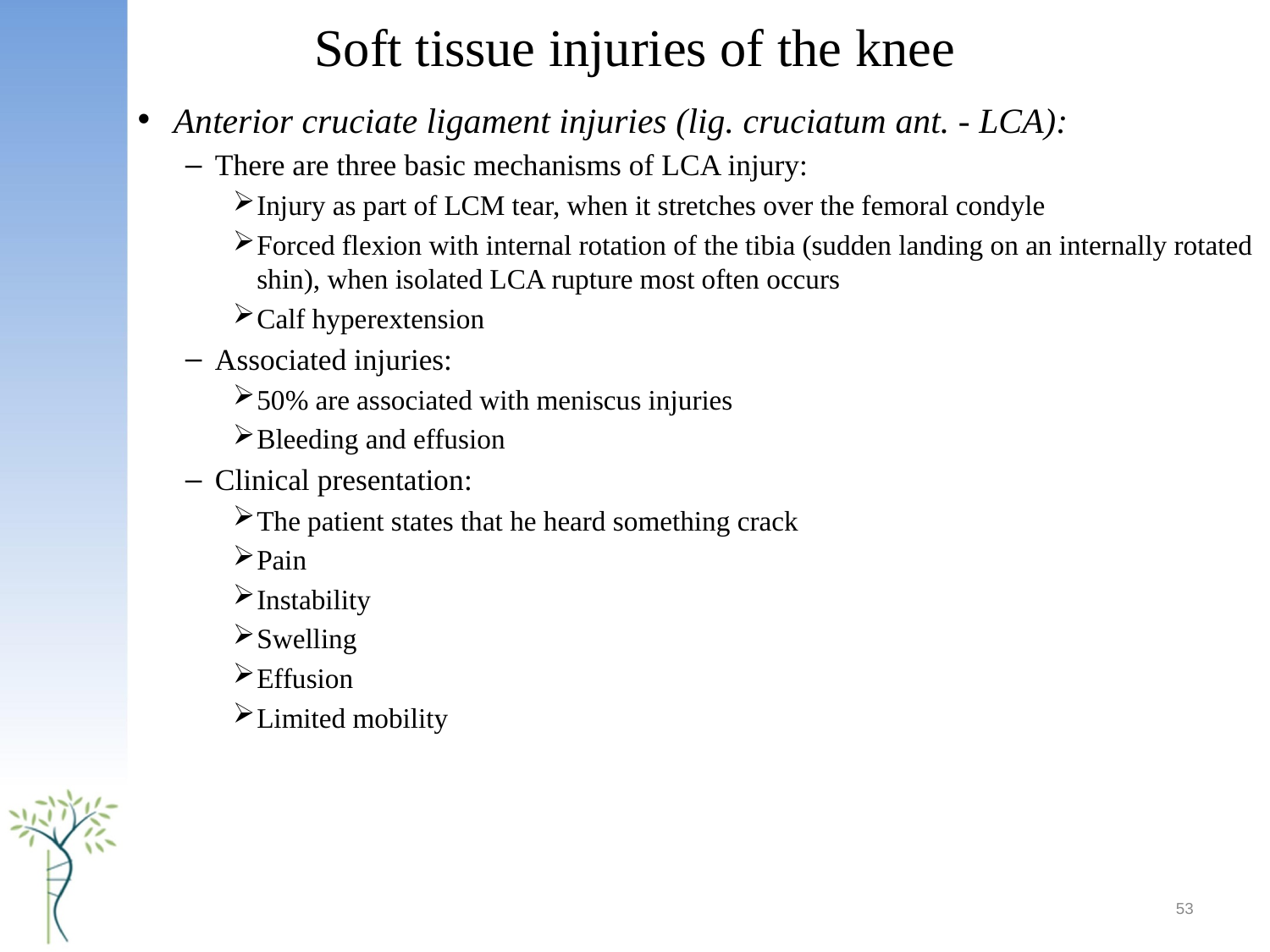

# Soft tissue injuries of the knee
Anterior cruciate ligament injuries (lig. cruciatum ant. - LCA):
There are three basic mechanisms of LCA injury:
Injury as part of LCM tear, when it stretches over the femoral condyle
Forced flexion with internal rotation of the tibia (sudden landing on an internally rotated shin), when isolated LCA rupture most often occurs
Calf hyperextension
Associated injuries:
50% are associated with meniscus injuries
Bleeding and effusion
Clinical presentation:
The patient states that he heard something crack
Pain
Instability
Swelling
Effusion
Limited mobility

53